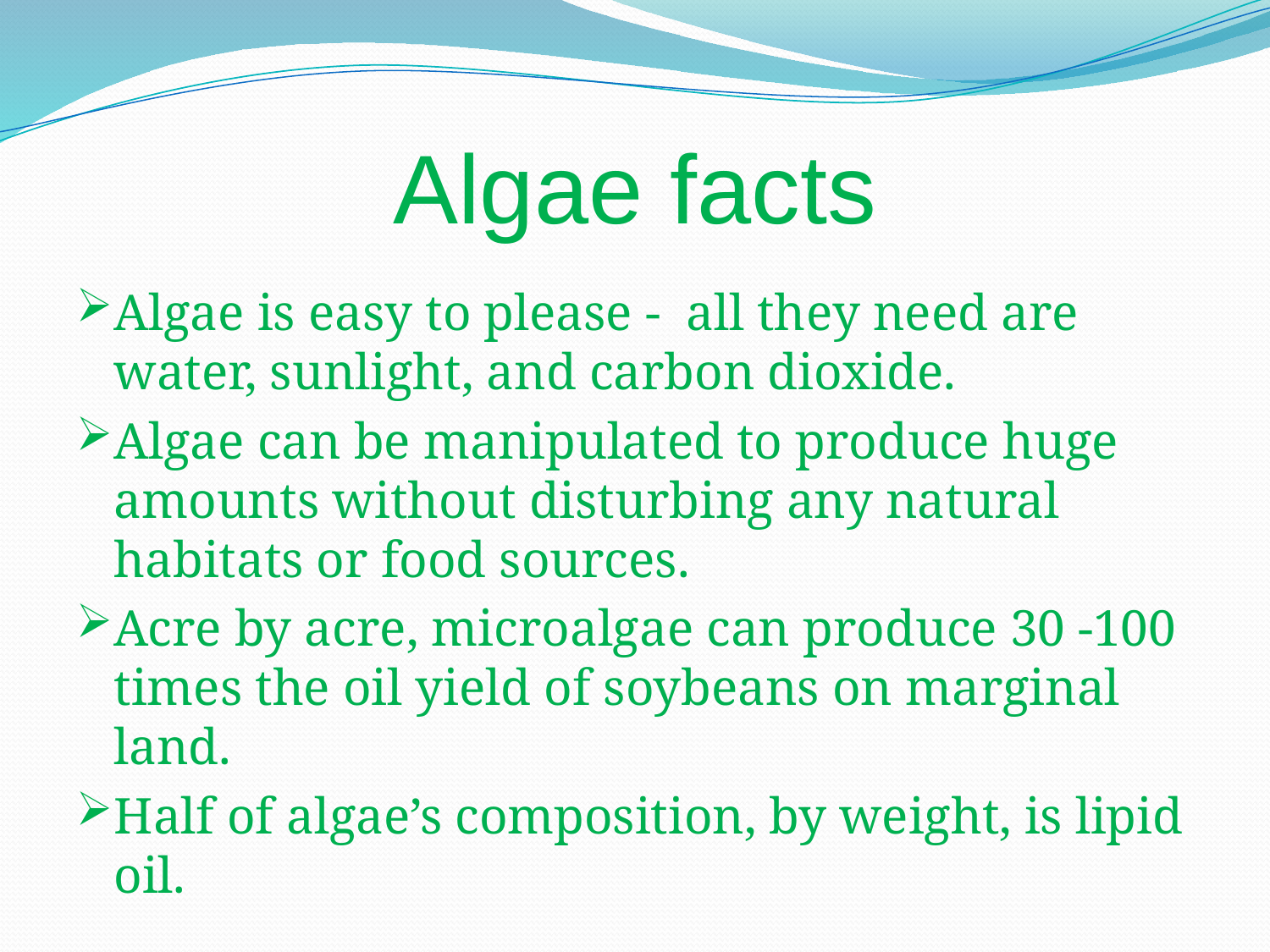

# Algae facts
Algae is easy to please -  all they need are water, sunlight, and carbon dioxide.
Algae can be manipulated to produce huge amounts without disturbing any natural habitats or food sources.
Acre by acre, microalgae can produce 30 -100 times the oil yield of soybeans on marginal land.
Half of algae’s composition, by weight, is lipid oil.